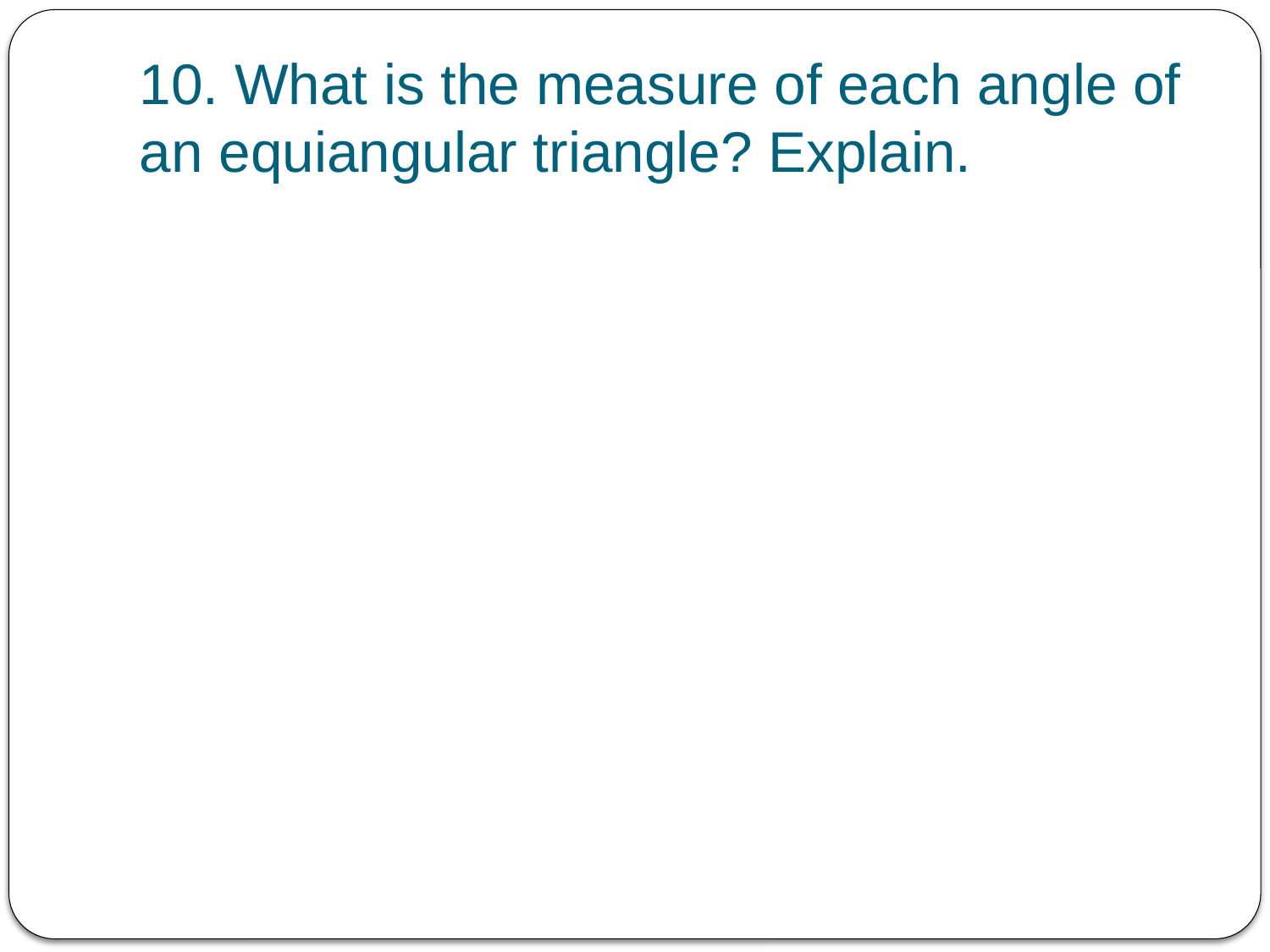

# 10. What is the measure of each angle of an equiangular triangle? Explain.